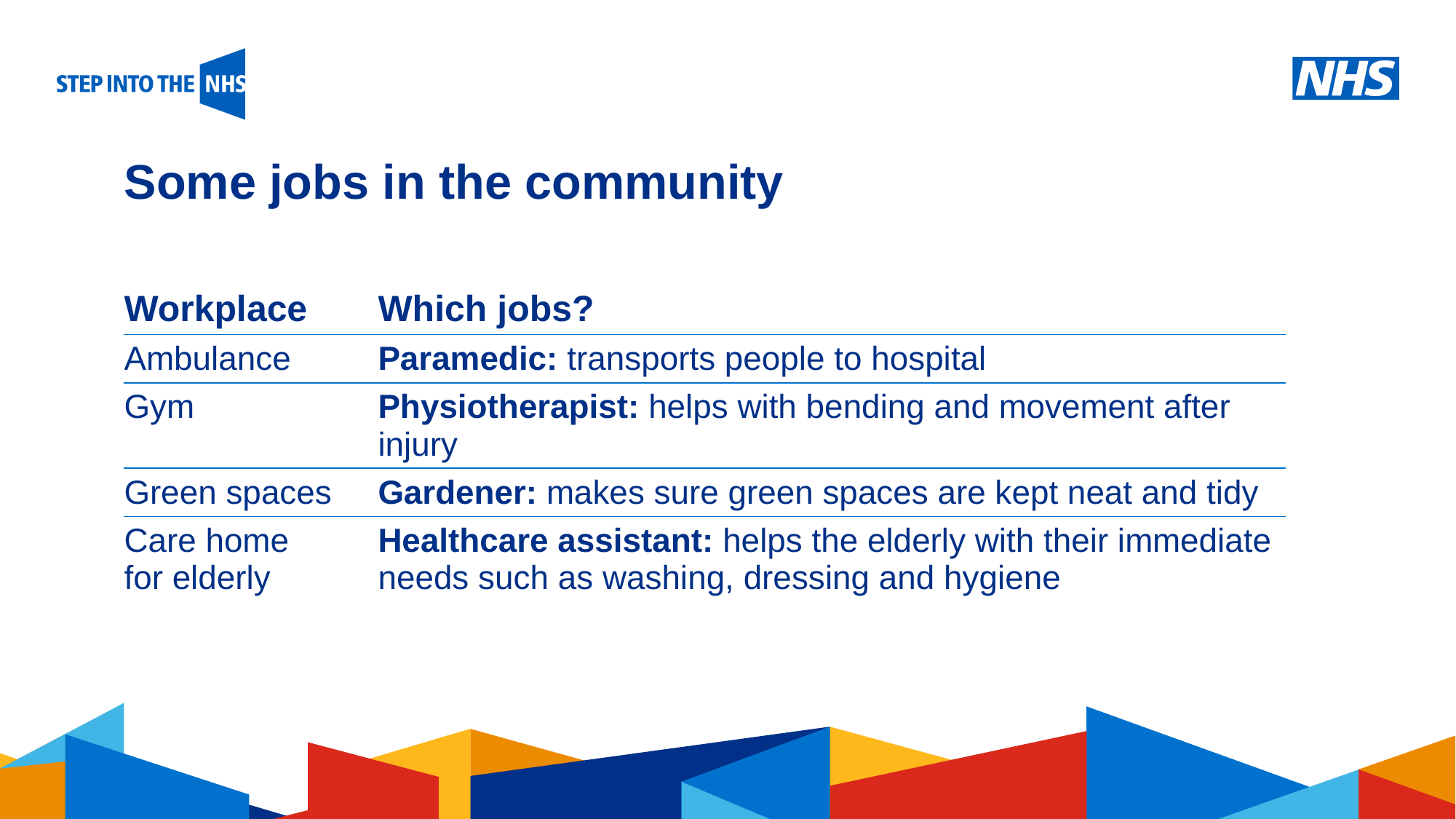

# Some jobs in the community
| Workplace | Which jobs? |
| --- | --- |
| Ambulance | Paramedic: transports people to hospital |
| Gym | Physiotherapist: helps with bending and movement after injury |
| Green spaces | Gardener: makes sure green spaces are kept neat and tidy |
| Care home for elderly | Healthcare assistant: helps the elderly with their immediate needs such as washing, dressing and hygiene |